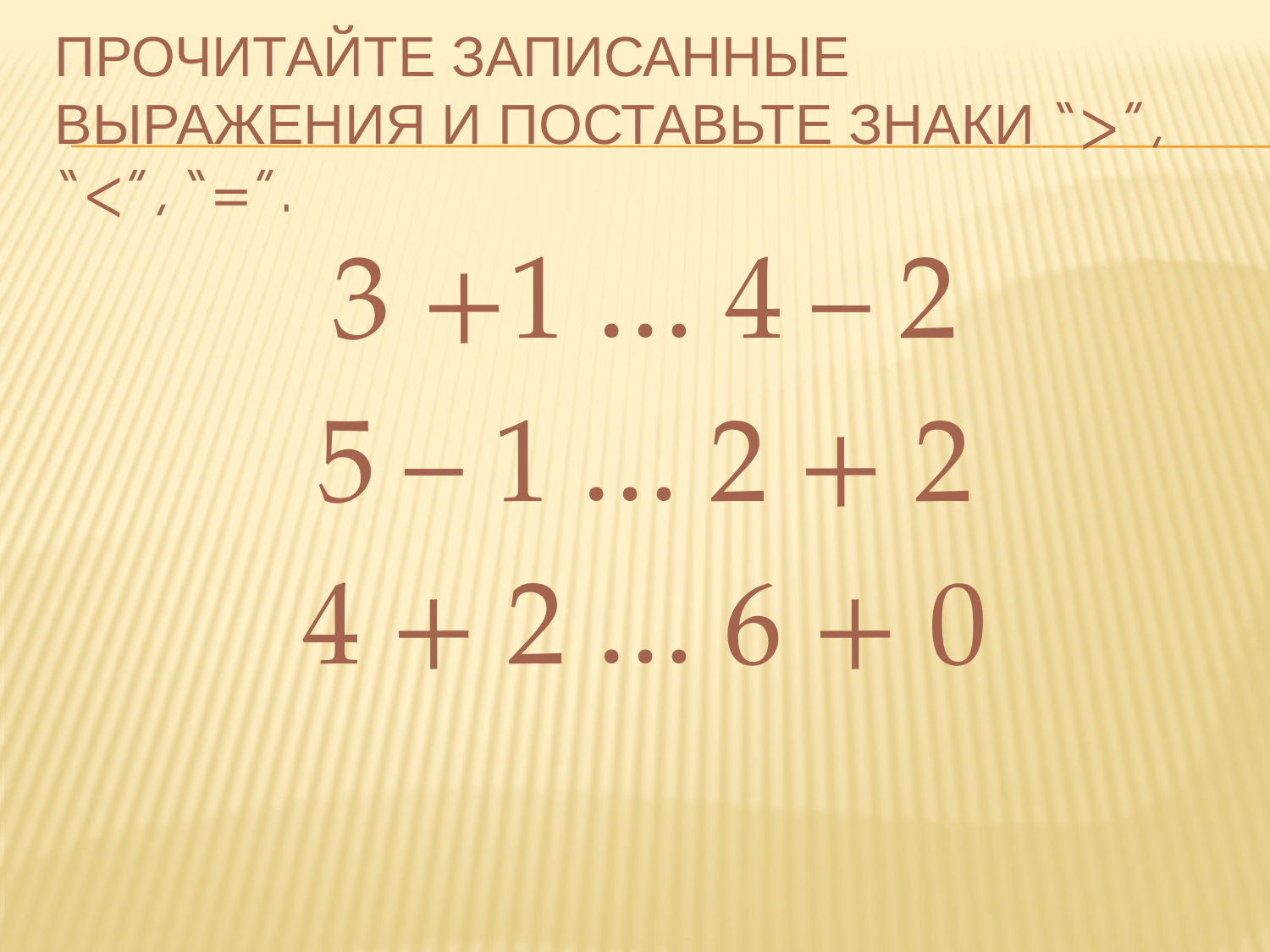

# Прочитайте записанные выражения и поставьте знаки “>”, “<”, “=”.
3 +1 … 4 – 2
5 – 1 … 2 + 2
4 + 2 … 6 + 0